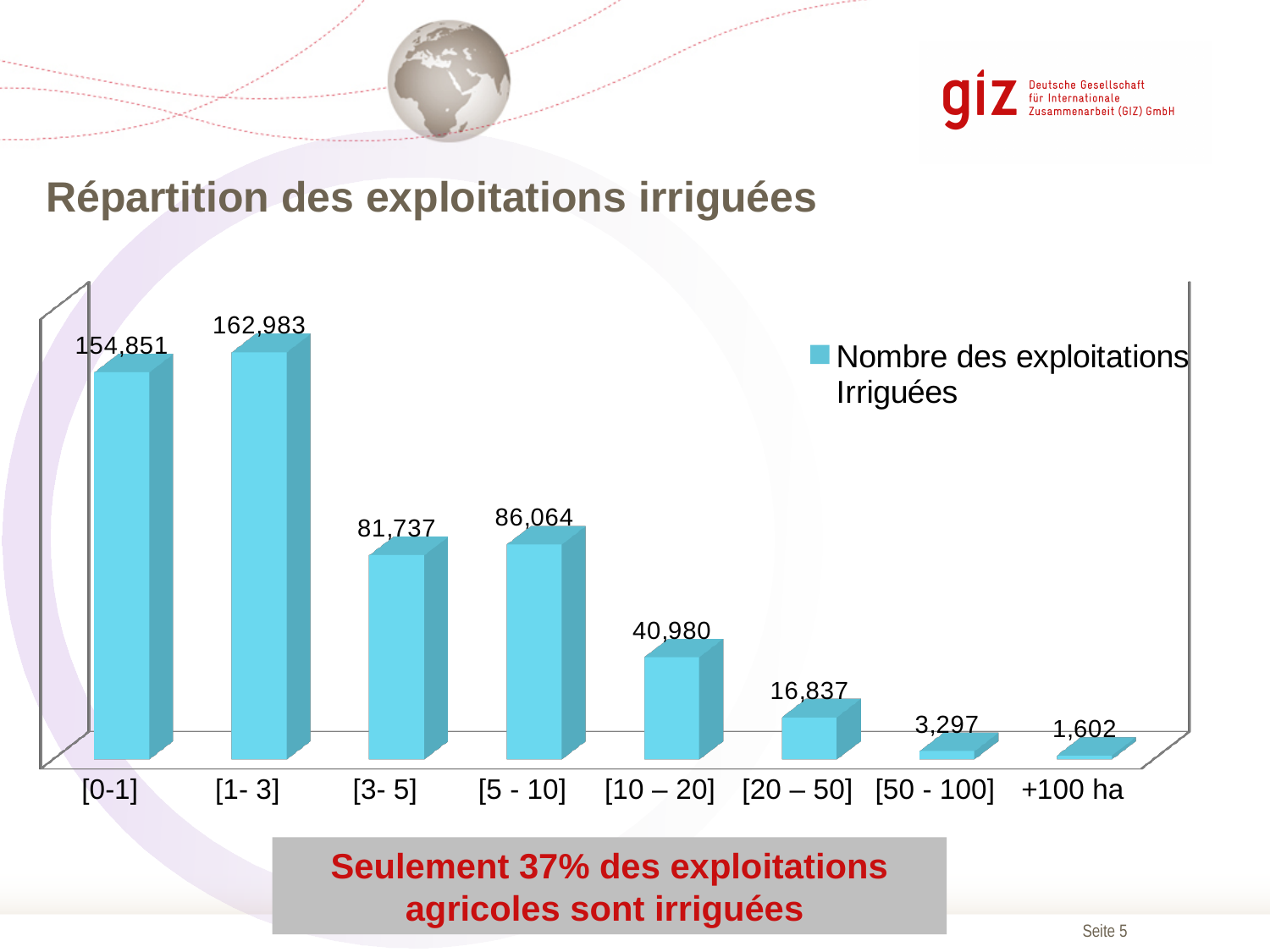

Répartition des exploitations irriguées

[unsupported chart]

Seulement 37% des exploitations agricoles sont irriguées